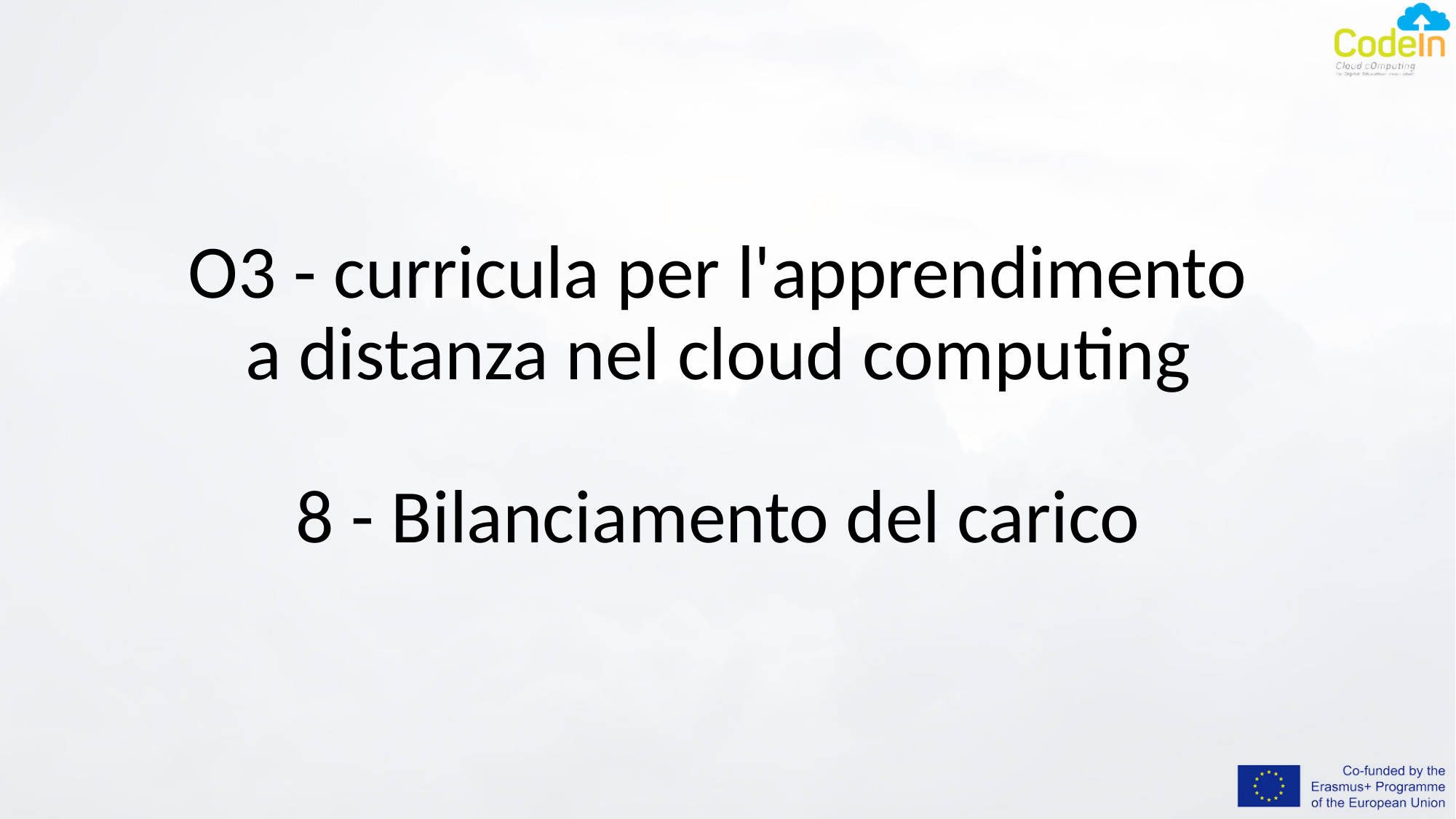

# O3 - curricula per l'apprendimento a distanza nel cloud computing 8 - Bilanciamento del carico